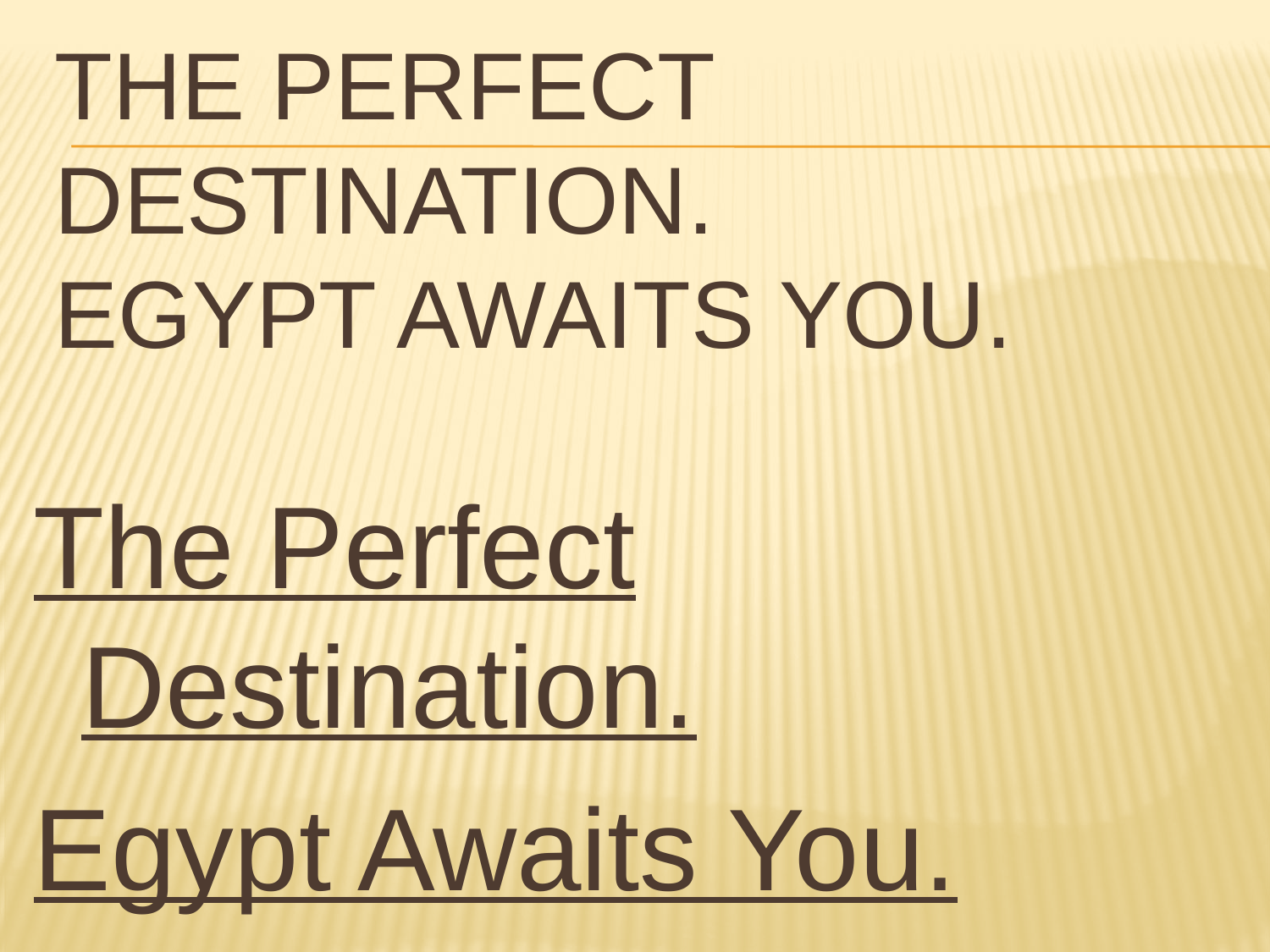

# The Perfect Destination. Egypt awaits you.
The Perfect Destination.
Egypt Awaits You.